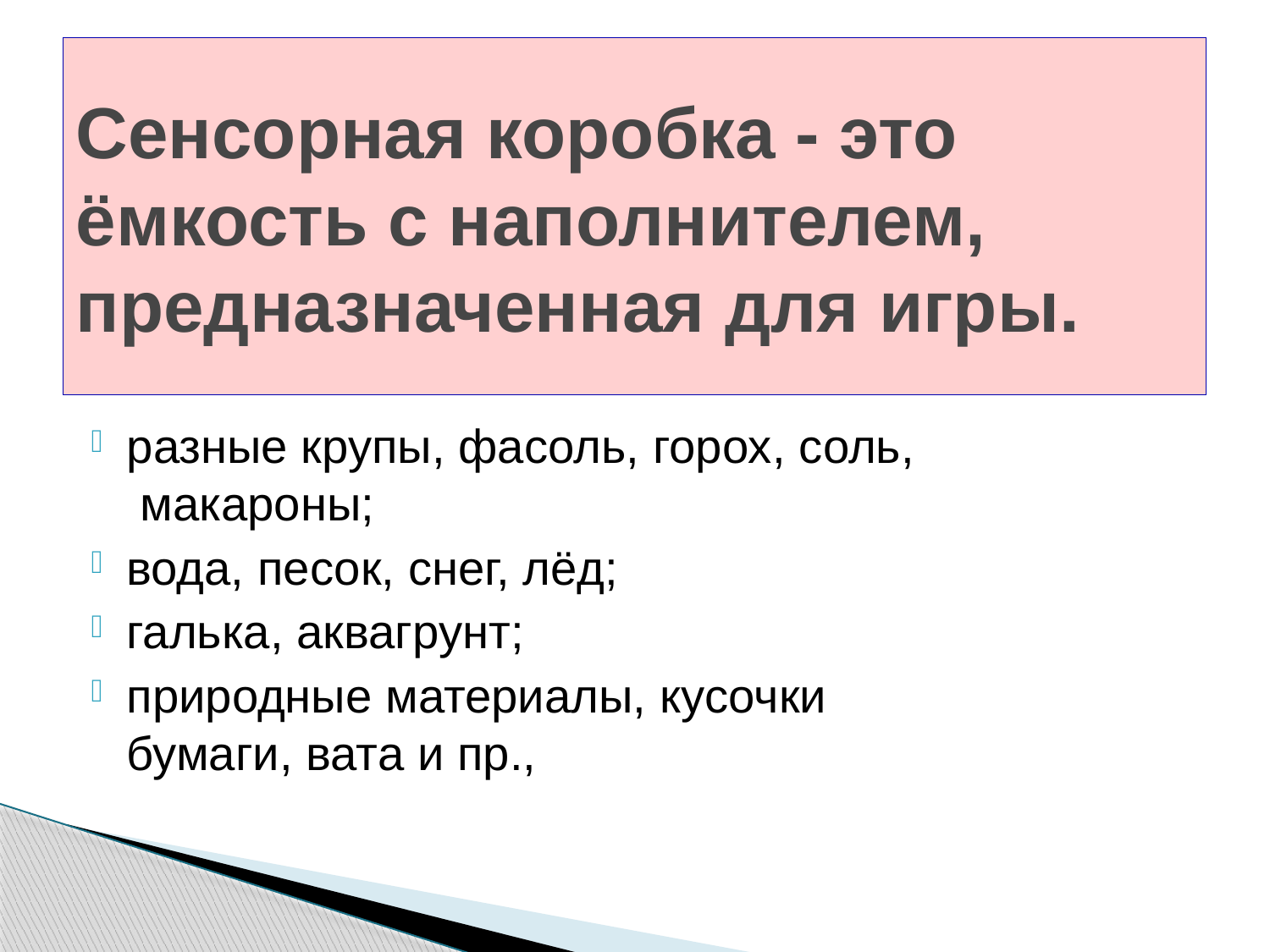

# Сенсорная коробка - это ёмкость с наполнителем, предназначенная для игры.
разные крупы, фасоль, горох, соль,  макароны;
вода, песок, снег, лёд;
галька, аквагрунт;
природные материалы, кусочки бумаги, вата и пр.,